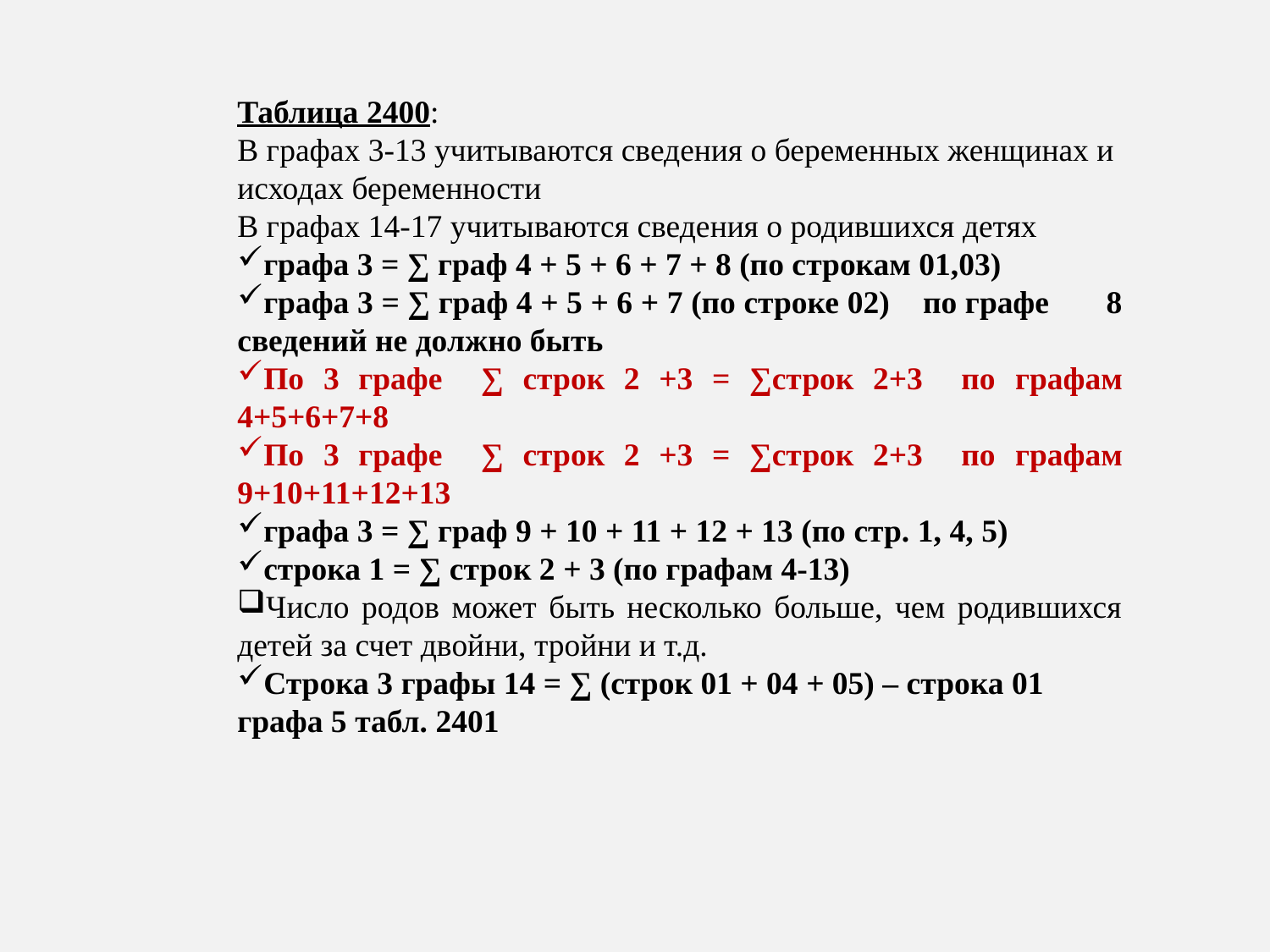

Таблица 2400:
В графах 3-13 учитываются сведения о беременных женщинах и исходах беременности
В графах 14-17 учитываются сведения о родившихся детях
графа 3 = ∑ граф 4 + 5 + 6 + 7 + 8 (по строкам 01,03)
графа 3 = ∑ граф 4 + 5 + 6 + 7 (по строке 02)    по графе       8 сведений не должно быть
По 3 графе  ∑ строк 2 +3 = ∑строк 2+3  по графам 4+5+6+7+8
По 3 графе  ∑ строк 2 +3 = ∑строк 2+3  по графам 9+10+11+12+13
графа 3 = ∑ граф 9 + 10 + 11 + 12 + 13 (по стр. 1, 4, 5)
строка 1 = ∑ строк 2 + 3 (по графам 4-13)
Число родов может быть несколько больше, чем родившихся детей за счет двойни, тройни и т.д.
Строка 3 графы 14 = ∑ (строк 01 + 04 + 05) – строка 01 графа 5 табл. 2401